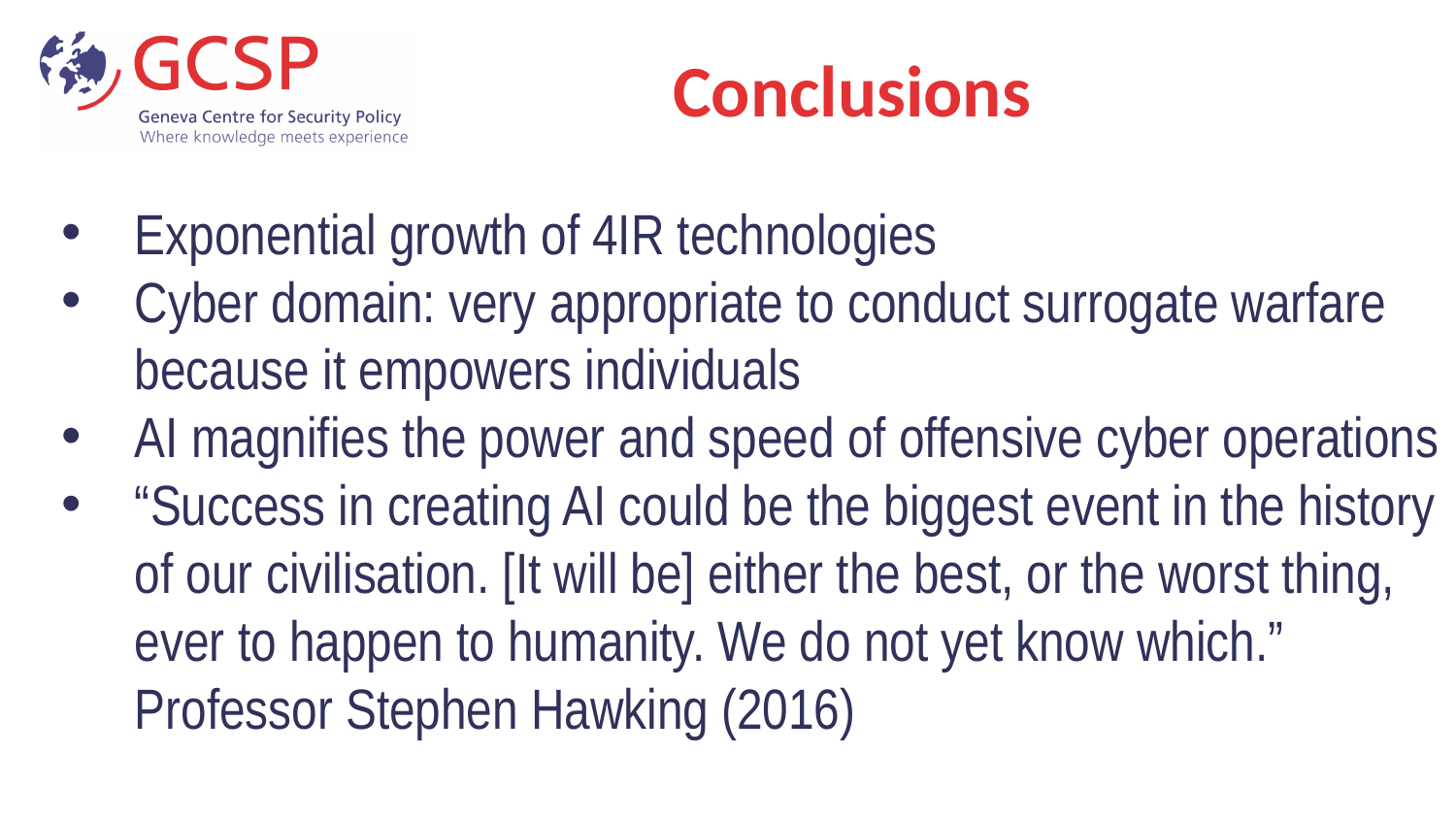

# Conclusions

Exponential growth of 4IR technologies
Cyber domain: very appropriate to conduct surrogate warfare because it empowers individuals
AI magnifies the power and speed of offensive cyber operations
“Success in creating AI could be the biggest event in the history of our civilisation. [It will be] either the best, or the worst thing, ever to happen to humanity. We do not yet know which.” Professor Stephen Hawking (2016)